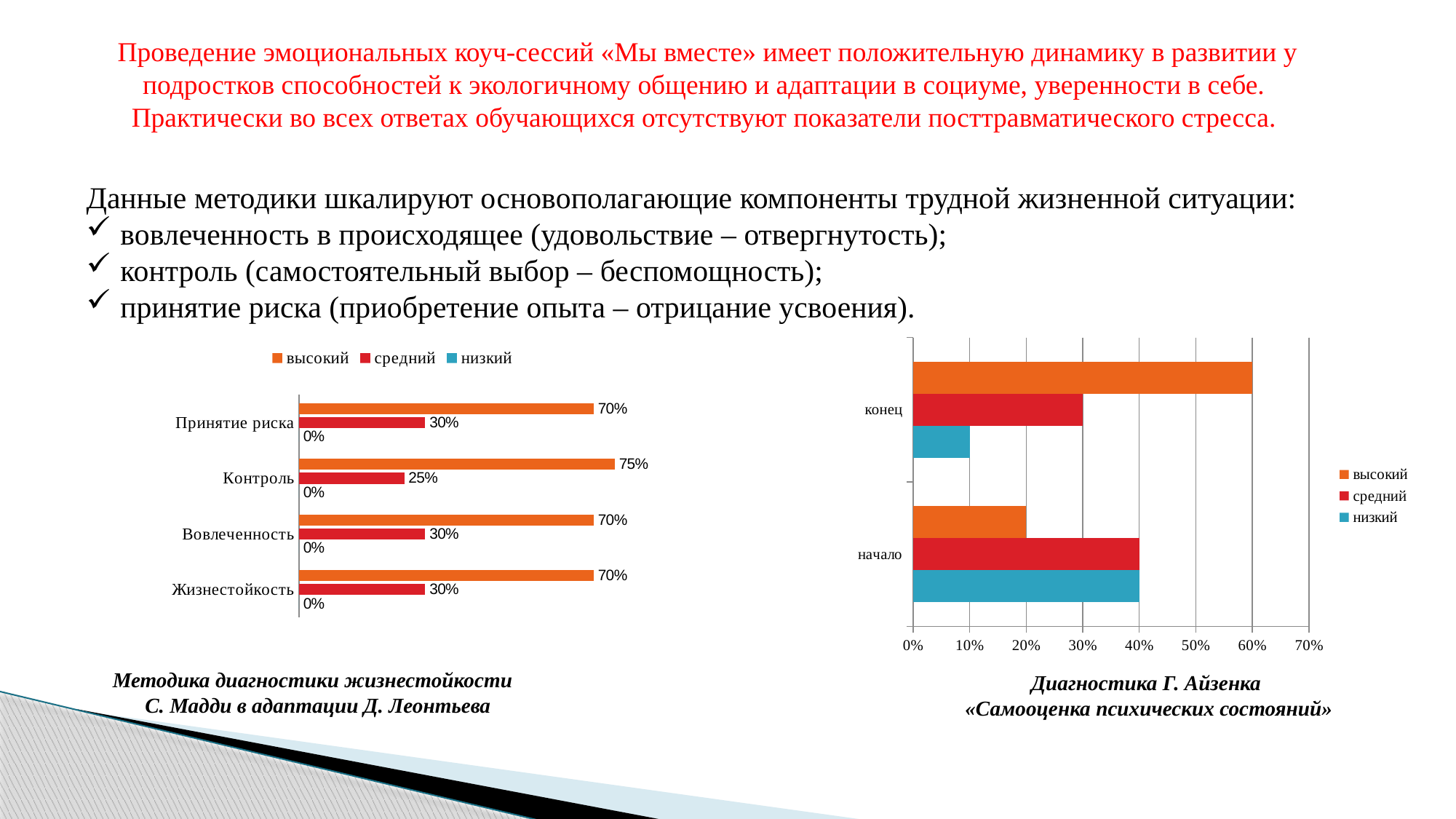

Проведение эмоциональных коуч-сессий «Мы вместе» имеет положительную динамику в развитии у подростков способностей к экологичному общению и адаптации в социуме, уверенности в себе.
Практически во всех ответах обучающихся отсутствуют показатели посттравматического стресса.
Данные методики шкалируют основополагающие компоненты трудной жизненной ситуации:
вовлеченность в происходящее (удовольствие – отвергнутость);
контроль (самостоятельный выбор – беспомощность);
принятие риска (приобретение опыта – отрицание усвоения).

### Chart

| Category | низкий | средний | высокий |
|---|---|---|---|
| начало | 0.4 | 0.4 | 0.2 |
| конец | 0.1 | 0.3 | 0.6 |

### Chart

| Category | низкий | средний | высокий |
|---|---|---|---|
| Жизнестойкость | 0.0 | 0.3 | 0.7 |
| Вовлеченность | 0.0 | 0.3 | 0.7 |
| Контроль | 0.0 | 0.25 | 0.75 |
| Принятие риска | 0.0 | 0.3 | 0.7 |
Методика диагностики жизнестойкости
С. Мадди в адаптации Д. Леонтьева
Диагностика Г. Айзенка
«Самооценка психических состояний»